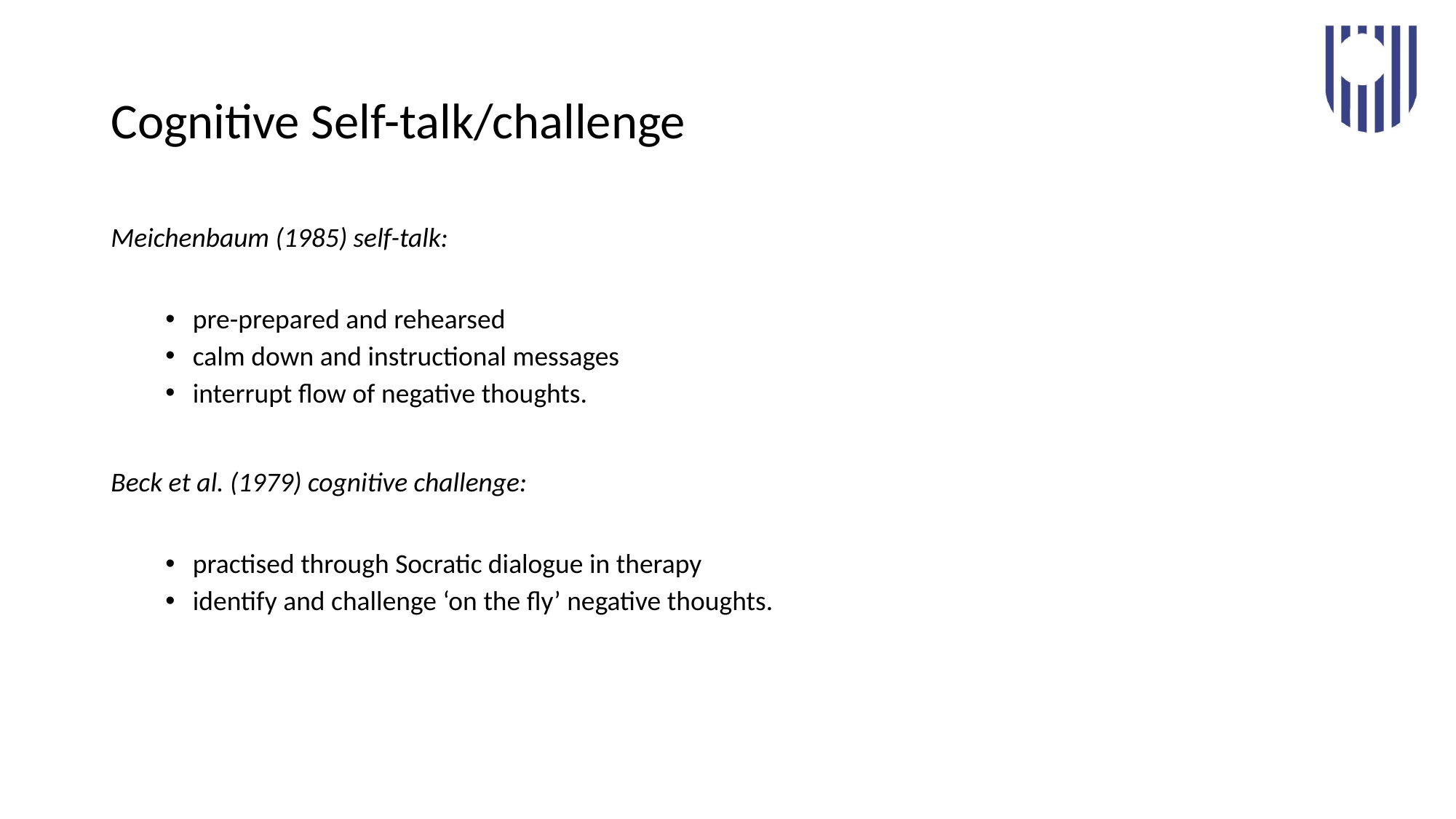

# Cognitive Self-talk/challenge
Meichenbaum (1985) self-talk:

pre-prepared and rehearsed
calm down and instructional messages
interrupt flow of negative thoughts.

Beck et al. (1979) cognitive challenge:

practised through Socratic dialogue in therapy
identify and challenge ‘on the fly’ negative thoughts.